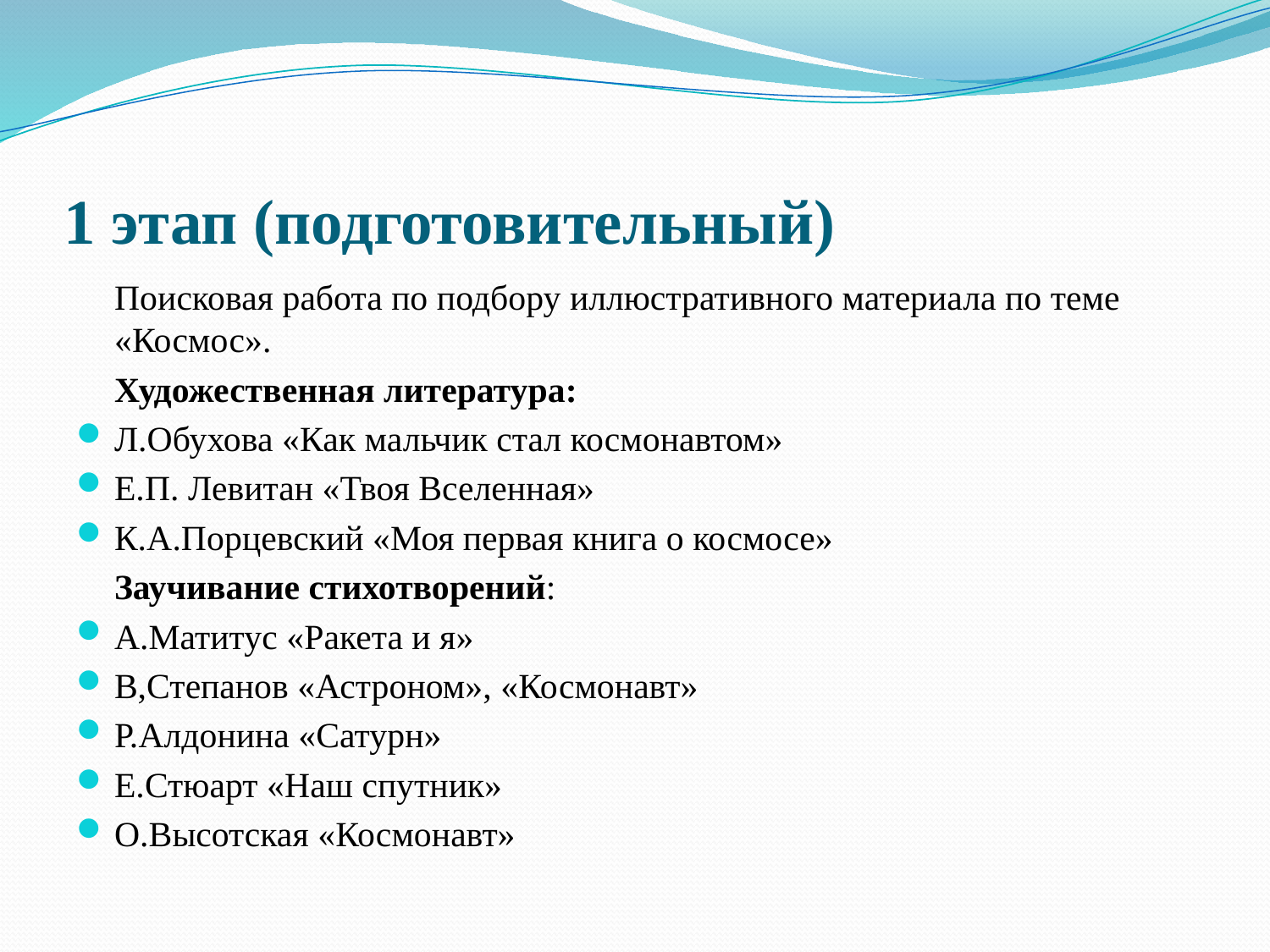

# 1 этап (подготовительный)
	Поисковая работа по подбору иллюстративного материала по теме «Космос».
	Художественная литература:
Л.Обухова «Как мальчик стал космонавтом»
Е.П. Левитан «Твоя Вселенная»
К.А.Порцевский «Моя первая книга о космосе»
	Заучивание стихотворений:
А.Матитус «Ракета и я»
В,Степанов «Астроном», «Космонавт»
Р.Алдонина «Сатурн»
Е.Стюарт «Наш спутник»
О.Высотская «Космонавт»